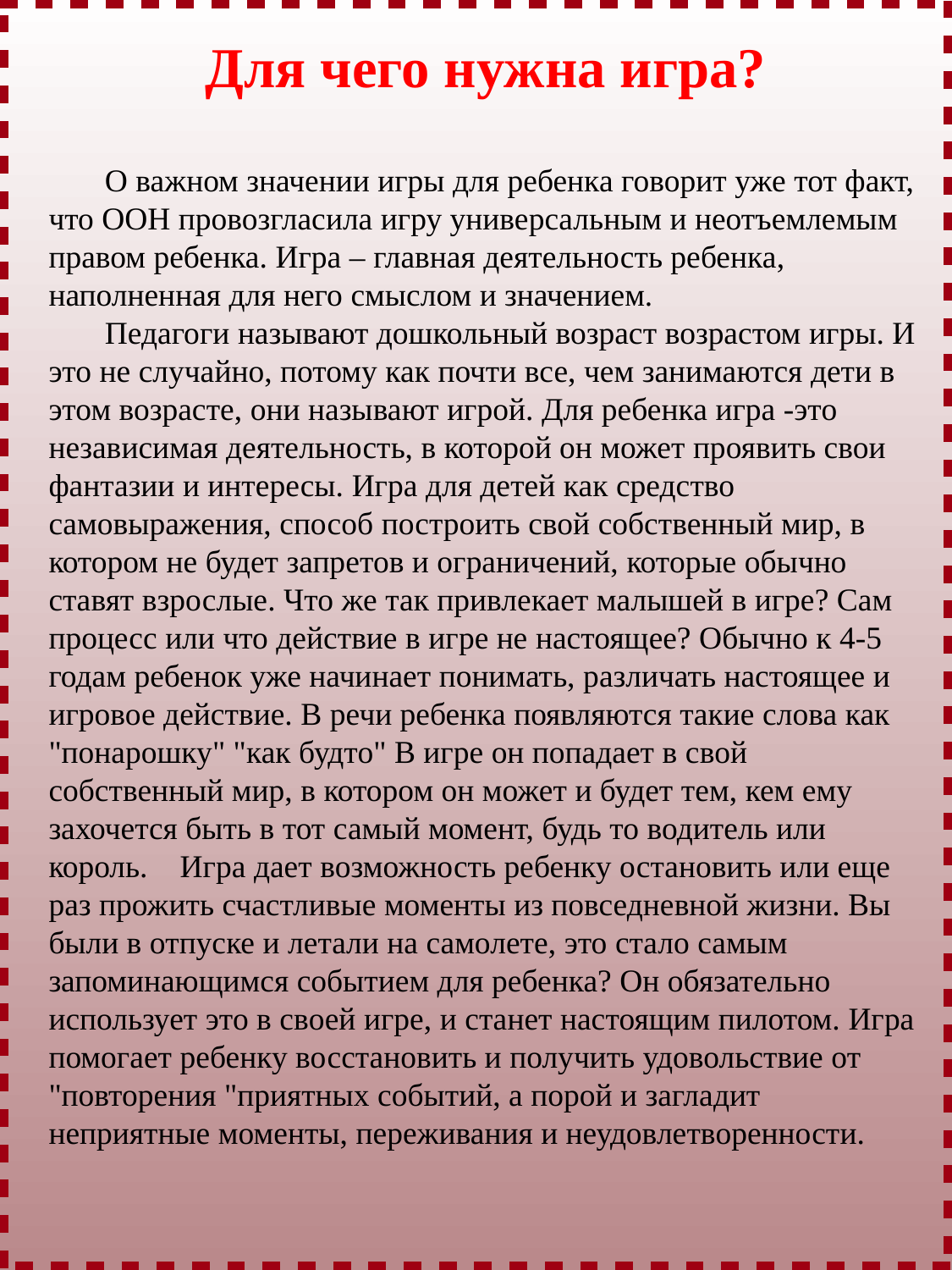

Для чего нужна игра?
       О важном значении игры для ребенка говорит уже тот факт, что ООН провозгласила игру универсальным и неотъемлемым правом ребенка. Игра – главная деятельность ребенка, наполненная для него смыслом и значением.
       Педагоги называют дошкольный возраст возрастом игры. И это не случайно, потому как почти все, чем занимаются дети в этом возрасте, они называют игрой. Для ребенка игра -это независимая деятельность, в которой он может проявить свои фантазии и интересы. Игра для детей как средство самовыражения, способ построить свой собственный мир, в котором не будет запретов и ограничений, которые обычно ставят взрослые. Что же так привлекает малышей в игре? Сам процесс или что действие в игре не настоящее? Обычно к 4-5 годам ребенок уже начинает понимать, различать настоящее и игровое действие. В речи ребенка появляются такие слова как "понарошку" "как будто" В игре он попадает в свой собственный мир, в котором он может и будет тем, кем ему захочется быть в тот самый момент, будь то водитель или король.    Игра дает возможность ребенку остановить или еще раз прожить счастливые моменты из повседневной жизни. Вы были в отпуске и летали на самолете, это стало самым запоминающимся событием для ребенка? Он обязательно использует это в своей игре, и станет настоящим пилотом. Игра помогает ребенку восстановить и получить удовольствие от "повторения "приятных событий, а порой и загладит неприятные моменты, переживания и неудовлетворенности.